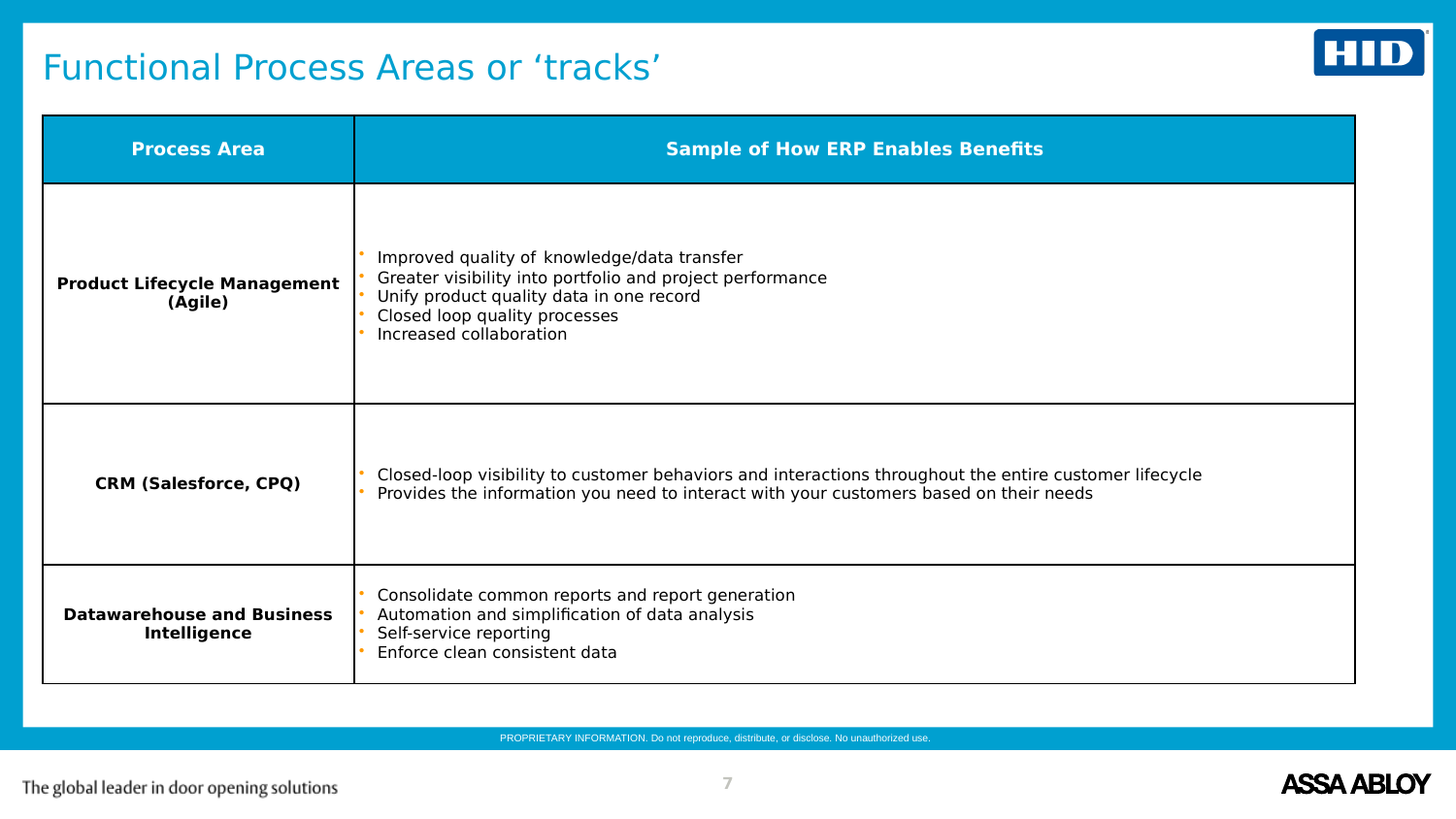

# Functional Process Areas or ‘tracks’
| Process Area | Sample of How ERP Enables Benefits |
| --- | --- |
| Product Lifecycle Management (Agile) | Improved quality of knowledge/data transfer Greater visibility into portfolio and project performance Unify product quality data in one record Closed loop quality processes Increased collaboration |
| CRM (Salesforce, CPQ) | Closed-loop visibility to customer behaviors and interactions throughout the entire customer lifecycle Provides the information you need to interact with your customers based on their needs |
| Datawarehouse and Business Intelligence | Consolidate common reports and report generation Automation and simplification of data analysis Self-service reporting Enforce clean consistent data |
7